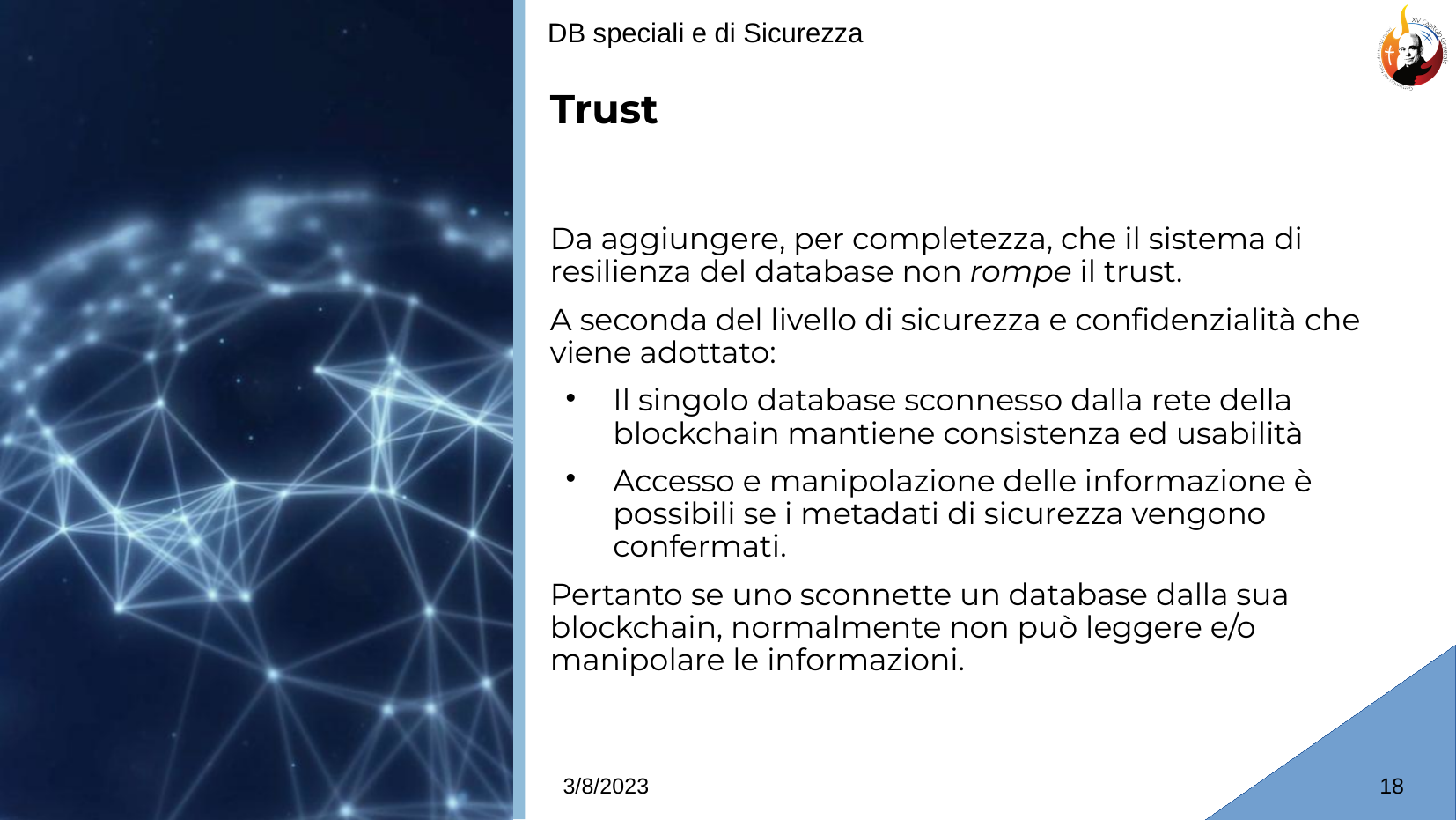

DB speciali e di Sicurezza
Trust
# Da aggiungere, per completezza, che il sistema di resilienza del database non rompe il trust.
A seconda del livello di sicurezza e confidenzialità che viene adottato:
Il singolo database sconnesso dalla rete della blockchain mantiene consistenza ed usabilità
Accesso e manipolazione delle informazione è possibili se i metadati di sicurezza vengono confermati.
Pertanto se uno sconnette un database dalla sua blockchain, normalmente non può leggere e/o manipolare le informazioni.